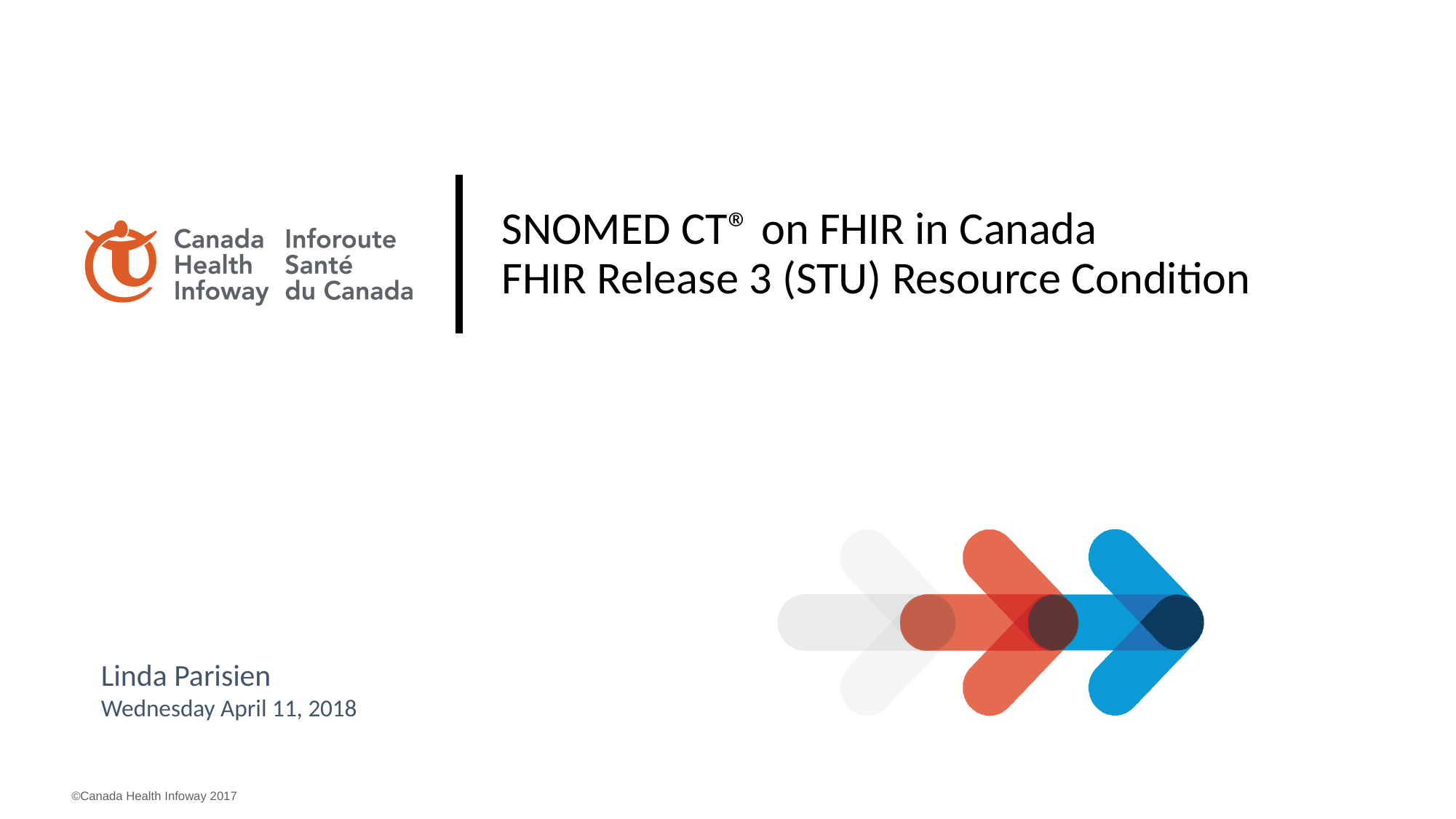

# SNOMED CT® on FHIR in Canada FHIR Release 3 (STU) Resource Condition
Linda Parisien
Wednesday April 11, 2018